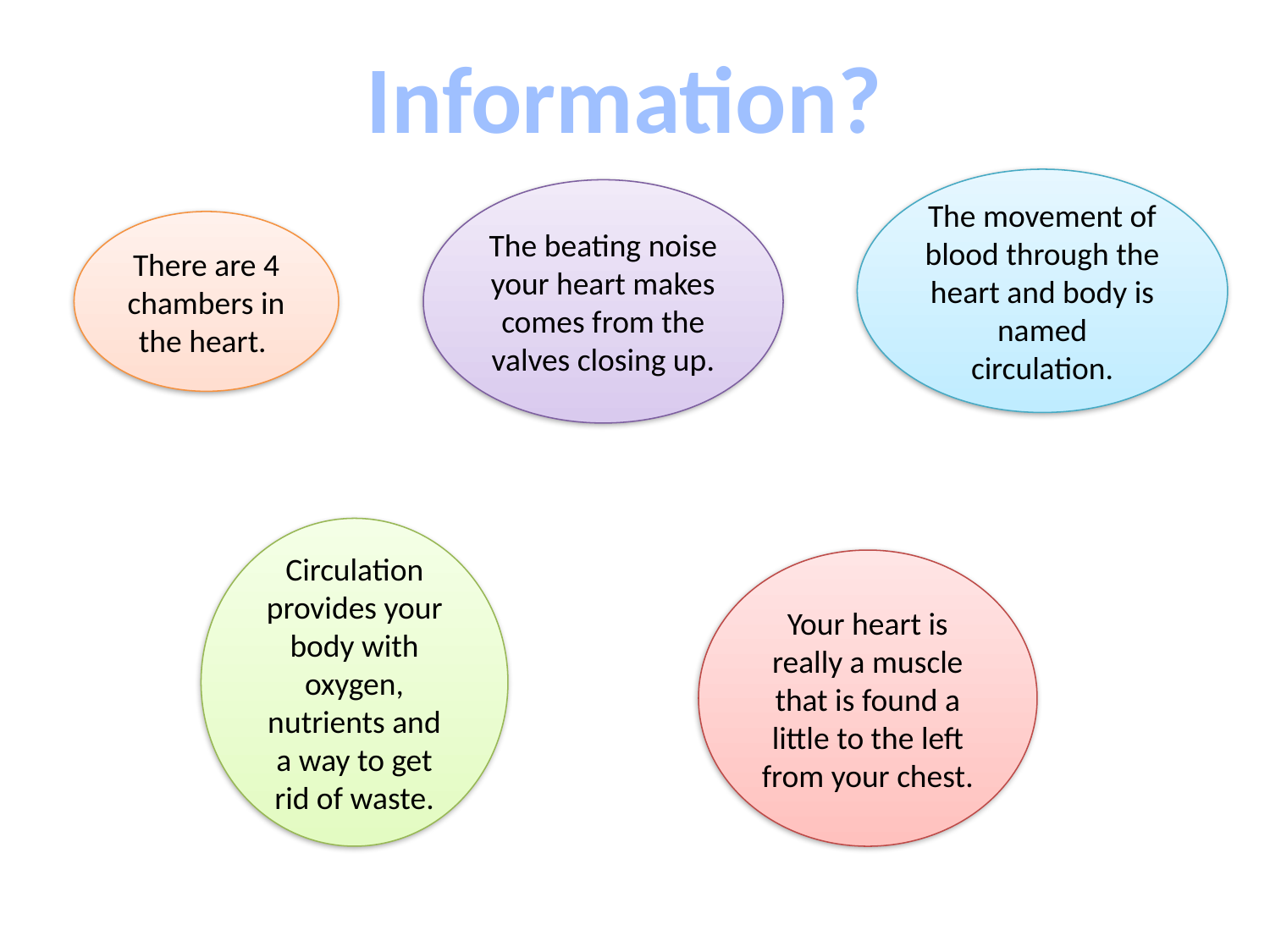

Information?
The movement of blood through the heart and body is named circulation.
The beating noise your heart makes comes from the valves closing up.
There are 4 chambers in the heart.
Circulation provides your body with oxygen, nutrients and a way to get rid of waste.
Your heart is really a muscle that is found a little to the left from your chest.